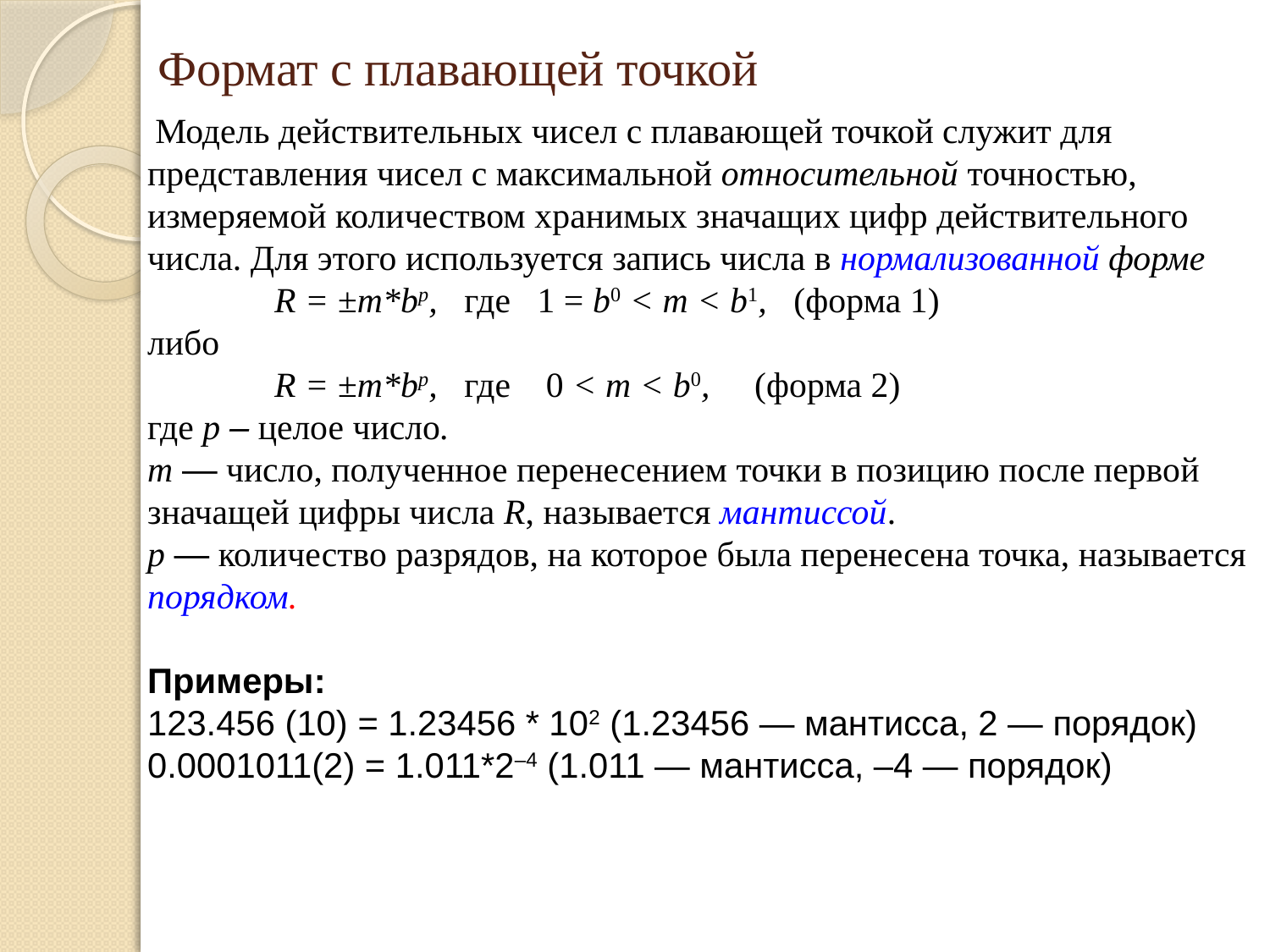

Формат с плавающей точкой
 Модель действительных чисел с плавающей точкой служит для представления чисел с максимальной относительной точностью, измеряемой количеством хранимых значащих цифр действительного числа. Для этого используется запись числа в нормализованной форме
	R = ±m*bp,   где   1 = b0 < т < b1,   (форма 1)
либо
	R = ±m*bp,   где    0 < т < b0,     (форма 2)
где p – целое число.
m — число, полученное перенесением точки в позицию после первой значащей цифры числа R, называется мантиссой.
p — количество разрядов, на которое была перенесена точка, называется порядком.

Примеры:
123.456 (10) = 1.23456 * 102 (1.23456 — мантисса, 2 — порядок)
0.0001011(2) = 1.011*2–4 (1.011 — мантисса, –4 — порядок)